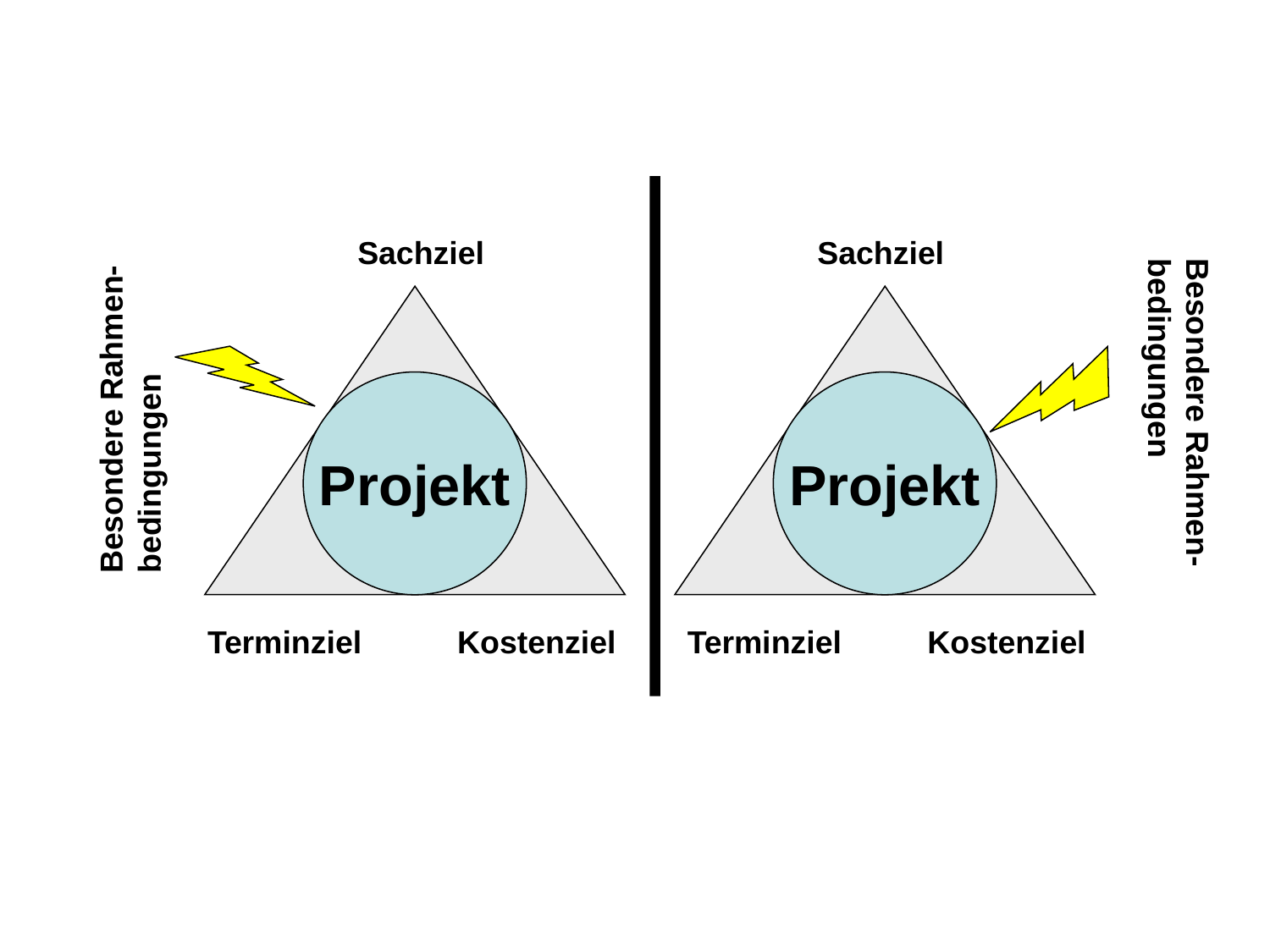

Sachziel
Sachziel

Projekt

Projekt

Besondere Rahmen-bedingungen
Besondere Rahmen-bedingungen
Kostenziel
Terminziel
Kostenziel
Terminziel